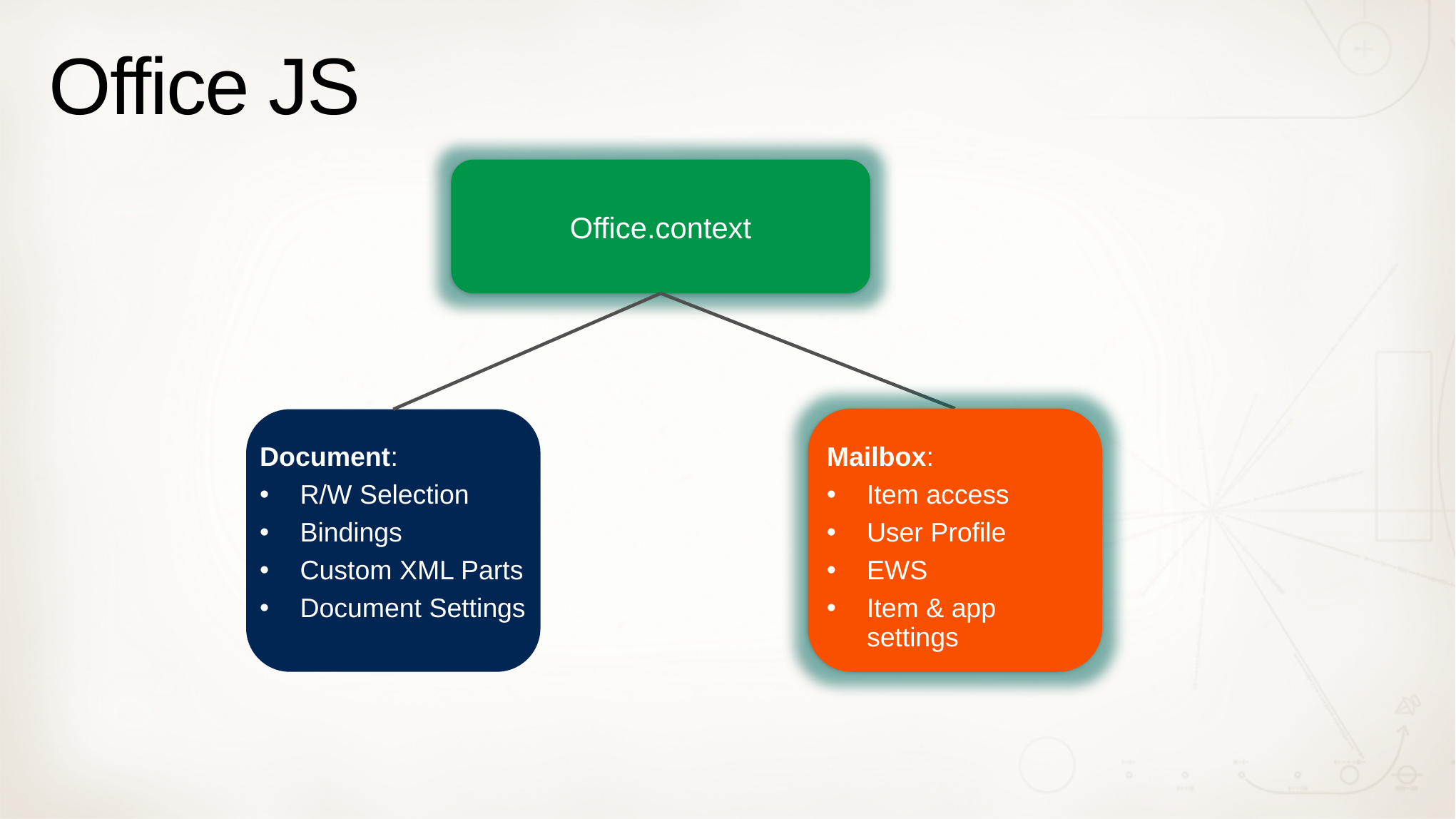

# Office JS
Office.context

Document:
R/W Selection
Bindings
Custom XML Parts
Document Settings
Mailbox:
Item access
User Profile
EWS
Item & app
settings